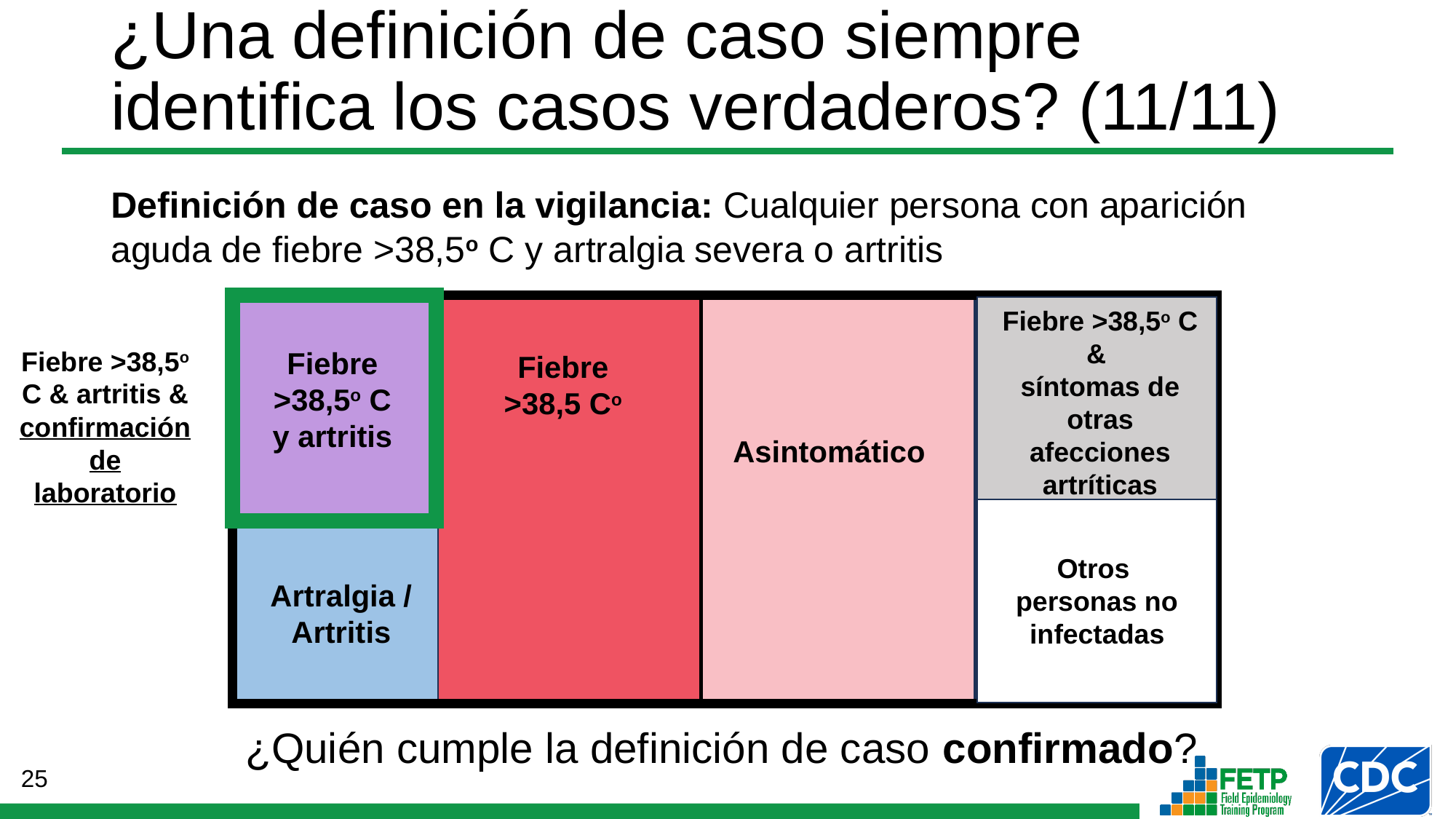

# ¿Una definición de caso siempre identifica los casos verdaderos? (11/11)
Definición de caso en la vigilancia: Cualquier persona con aparición aguda de fiebre >38,5o C y artralgia severa o artritis

Fiebre >38,5o C &
síntomas de otras afecciones artríticas
Fiebre >38,5o C & artritis & confirmación de laboratorio
Fiebre >38,5o C y artritis
Fiebre >38,5 Co
Asintomático

Otros
personas no infectadas
Artralgia / Artritis
¿Quién cumple la definición de caso confirmado?